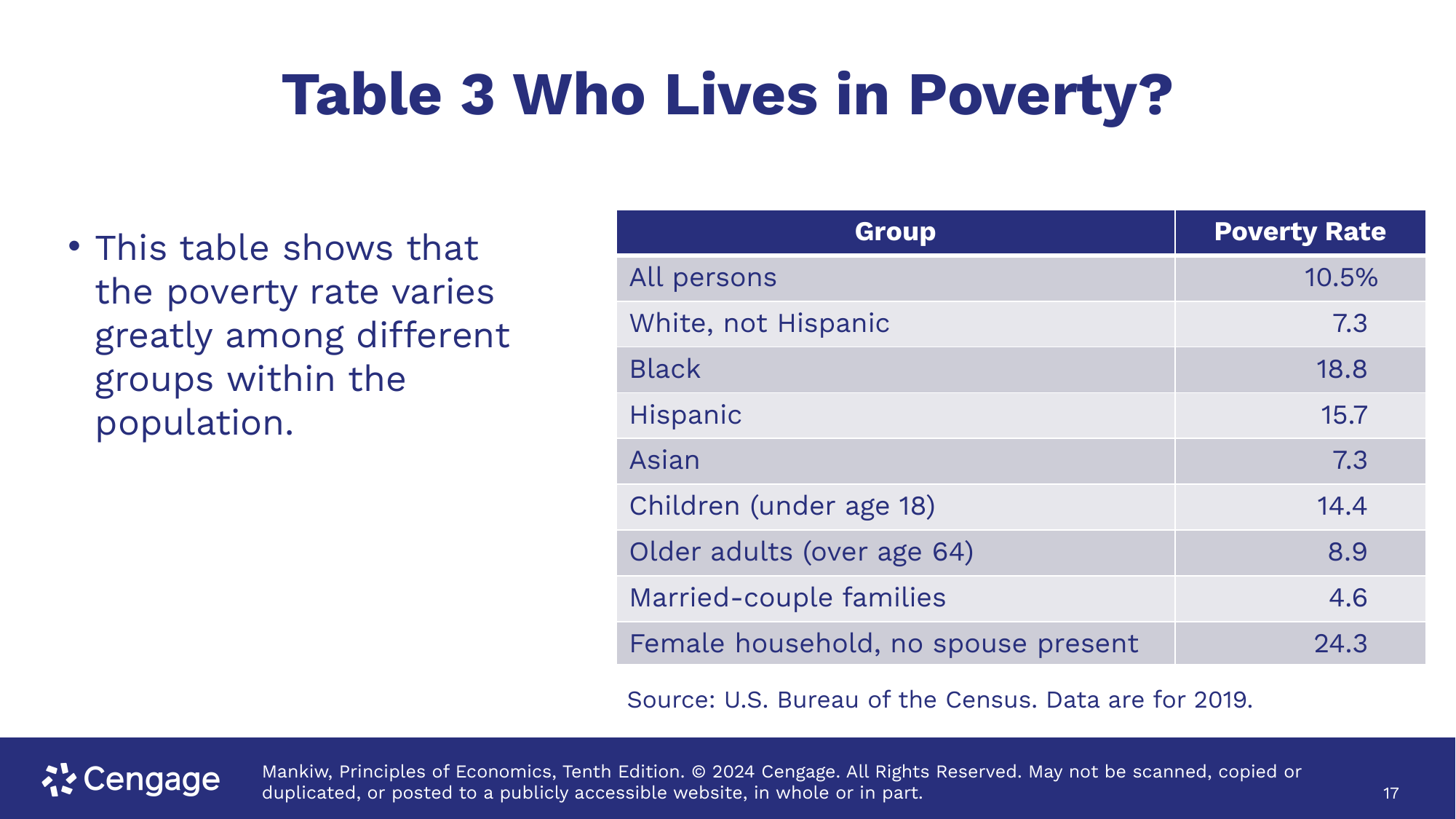

# Table 3 Who Lives in Poverty?
| Group | Poverty Rate |
| --- | --- |
| All persons | 10.5% |
| White, not Hispanic | 7.3 |
| Black | 18.8 |
| Hispanic | 15.7 |
| Asian | 7.3 |
| Children (under age 18) | 14.4 |
| Older adults (over age 64) | 8.9 |
| Married-couple families | 4.6 |
| Female household, no spouse present | 24.3 |
This table shows that the poverty rate varies greatly among different groups within the population.
Source: U.S. Bureau of the Census. Data are for 2019.